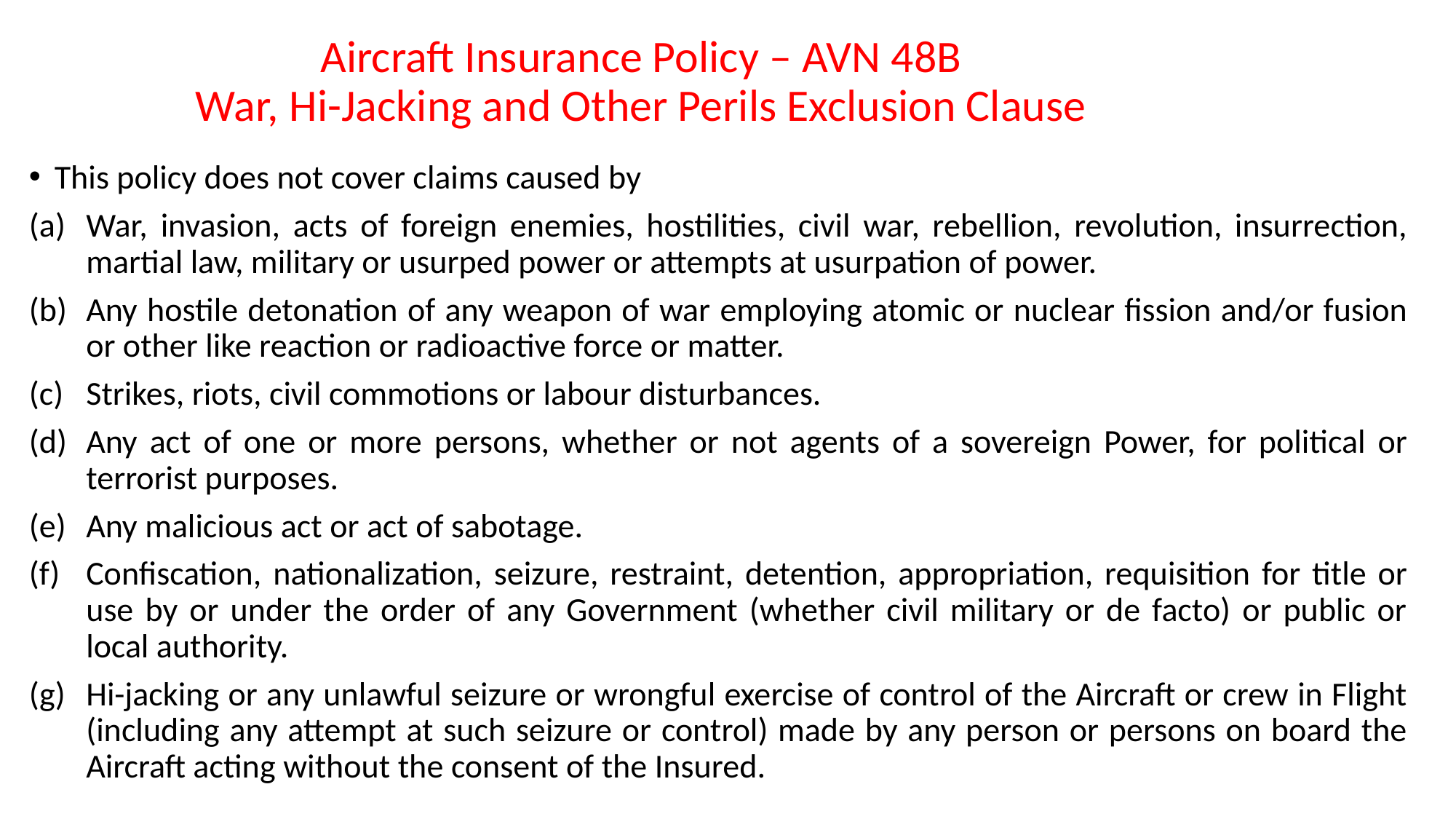

# Aircraft Insurance Policy – AVN 48B War, Hi-Jacking and Other Perils Exclusion Clause
This policy does not cover claims caused by
War, invasion, acts of foreign enemies, hostilities, civil war, rebellion, revolution, insurrection, martial law, military or usurped power or attempts at usurpation of power.
Any hostile detonation of any weapon of war employing atomic or nuclear fission and/or fusion or other like reaction or radioactive force or matter.
Strikes, riots, civil commotions or labour disturbances.
Any act of one or more persons, whether or not agents of a sovereign Power, for political or terrorist purposes.
Any malicious act or act of sabotage.
Confiscation, nationalization, seizure, restraint, detention, appropriation, requisition for title or use by or under the order of any Government (whether civil military or de facto) or public or local authority.
Hi-jacking or any unlawful seizure or wrongful exercise of control of the Aircraft or crew in Flight (including any attempt at such seizure or control) made by any person or persons on board the Aircraft acting without the consent of the Insured.